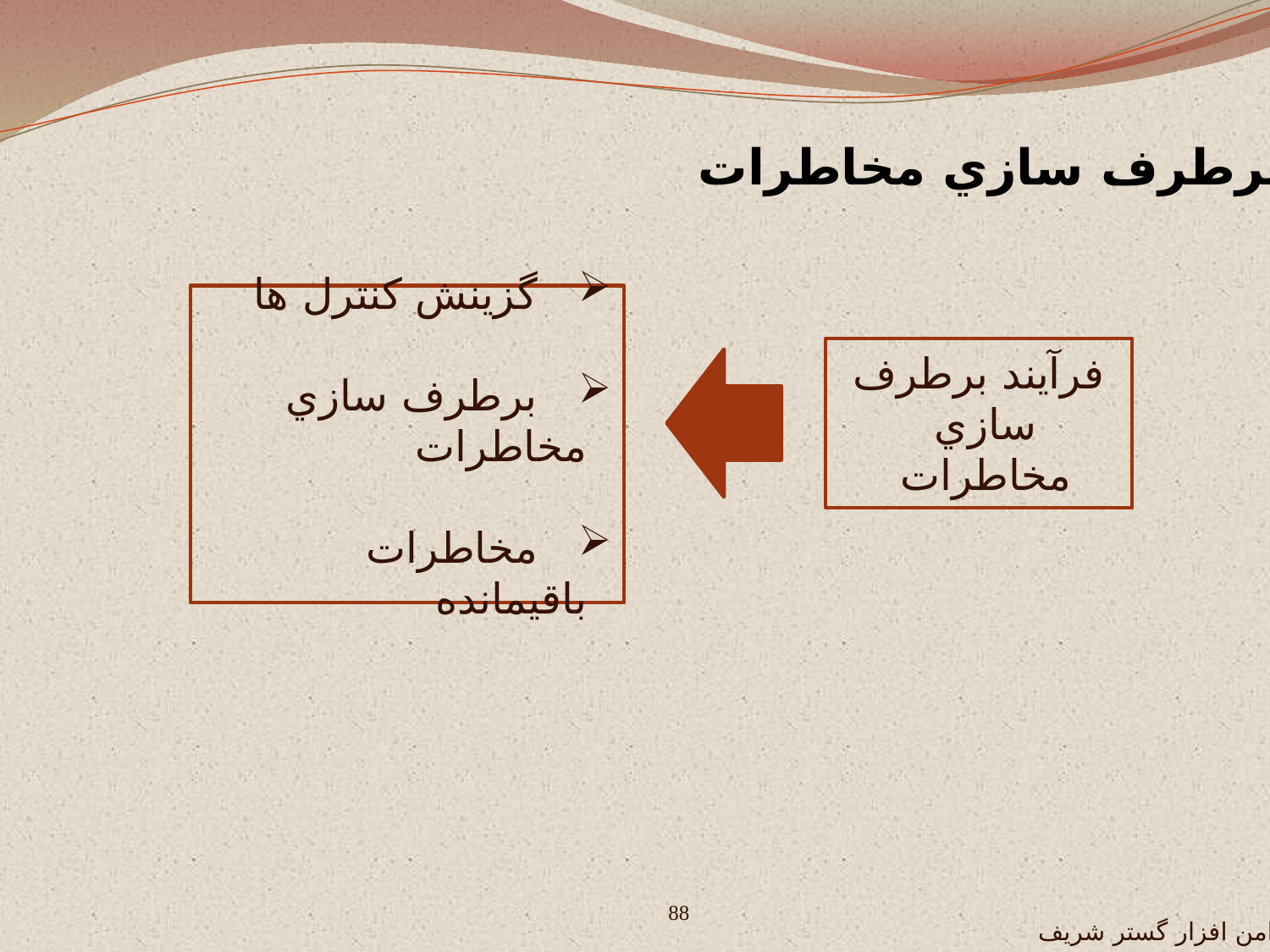

برطرف سازي مخاطرات
   گزينش کنترل ها

   برطرف سازي مخاطرات

   مخاطرات باقيمانده
فرآيند برطرف سازي  مخاطرات